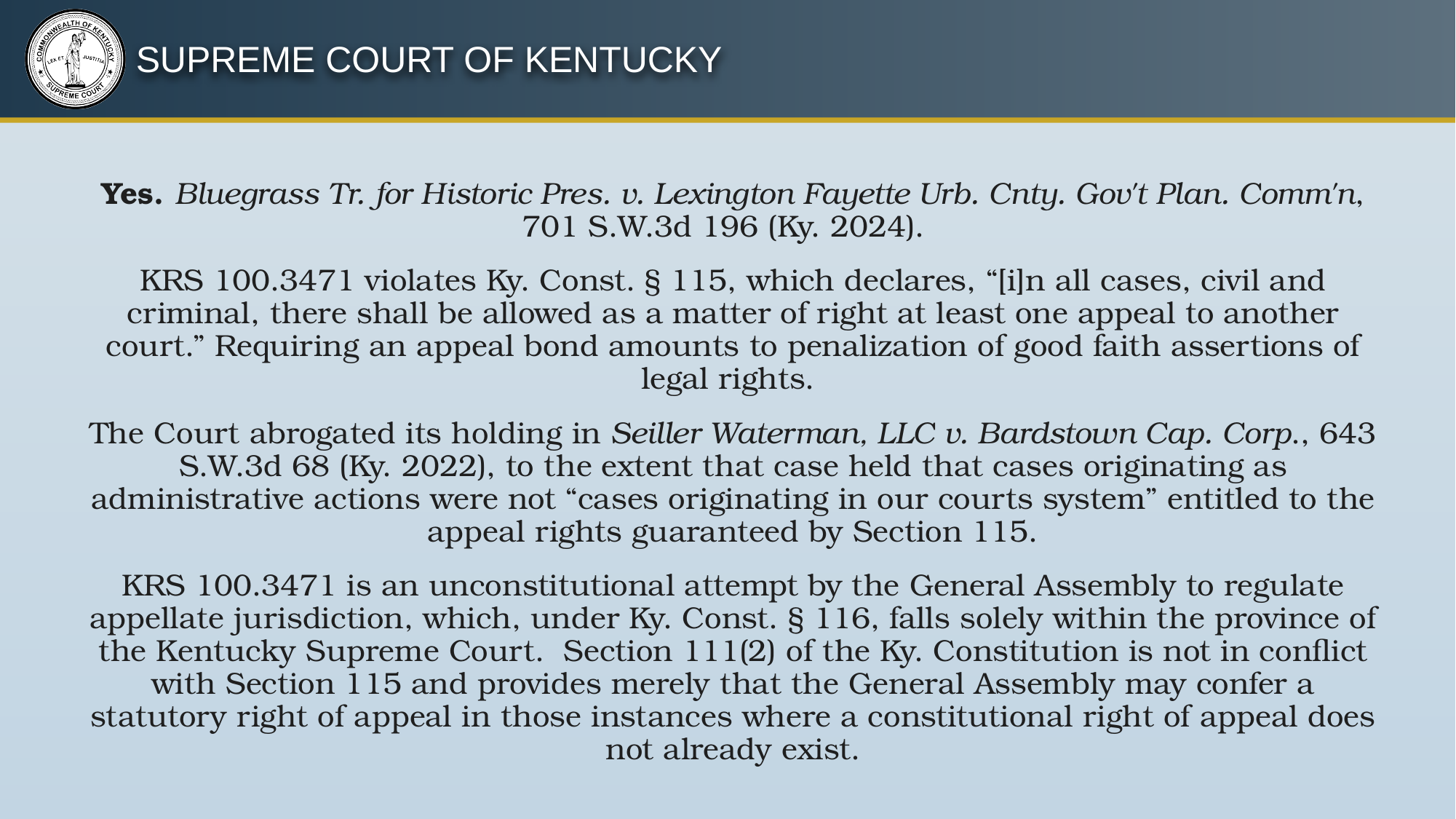

Yes. Bluegrass Tr. for Historic Pres. v. Lexington Fayette Urb. Cnty. Gov't Plan. Comm'n, 701 S.W.3d 196 (Ky. 2024).
KRS 100.3471 violates Ky. Const. § 115, which declares, “[i]n all cases, civil and criminal, there shall be allowed as a matter of right at least one appeal to another court.” Requiring an appeal bond amounts to penalization of good faith assertions of legal rights.
The Court abrogated its holding in Seiller Waterman, LLC v. Bardstown Cap. Corp., 643 S.W.3d 68 (Ky. 2022), to the extent that case held that cases originating as administrative actions were not “cases originating in our courts system” entitled to the appeal rights guaranteed by Section 115.
KRS 100.3471 is an unconstitutional attempt by the General Assembly to regulate appellate jurisdiction, which, under Ky. Const. § 116, falls solely within the province of the Kentucky Supreme Court.  Section 111(2) of the Ky. Constitution is not in conflict with Section 115 and provides merely that the General Assembly may confer a statutory right of appeal in those instances where a constitutional right of appeal does not already exist.